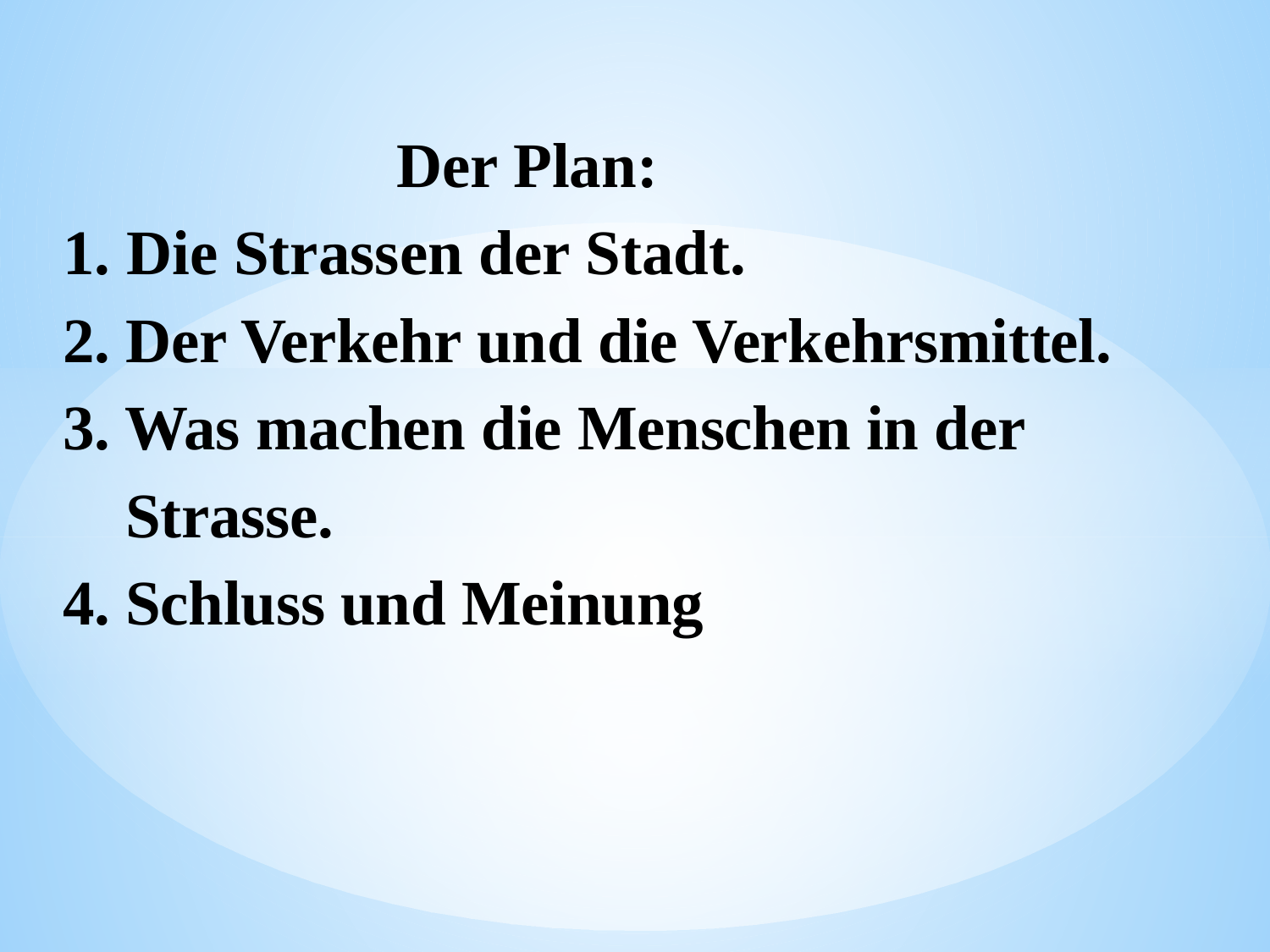

# Der Plan: 1. Die Strassen der Stadt. 2. Der Verkehr und die Verkehrsmittel. 3. Was machen die Menschen in der Strasse. 4. Schluss und Meinung